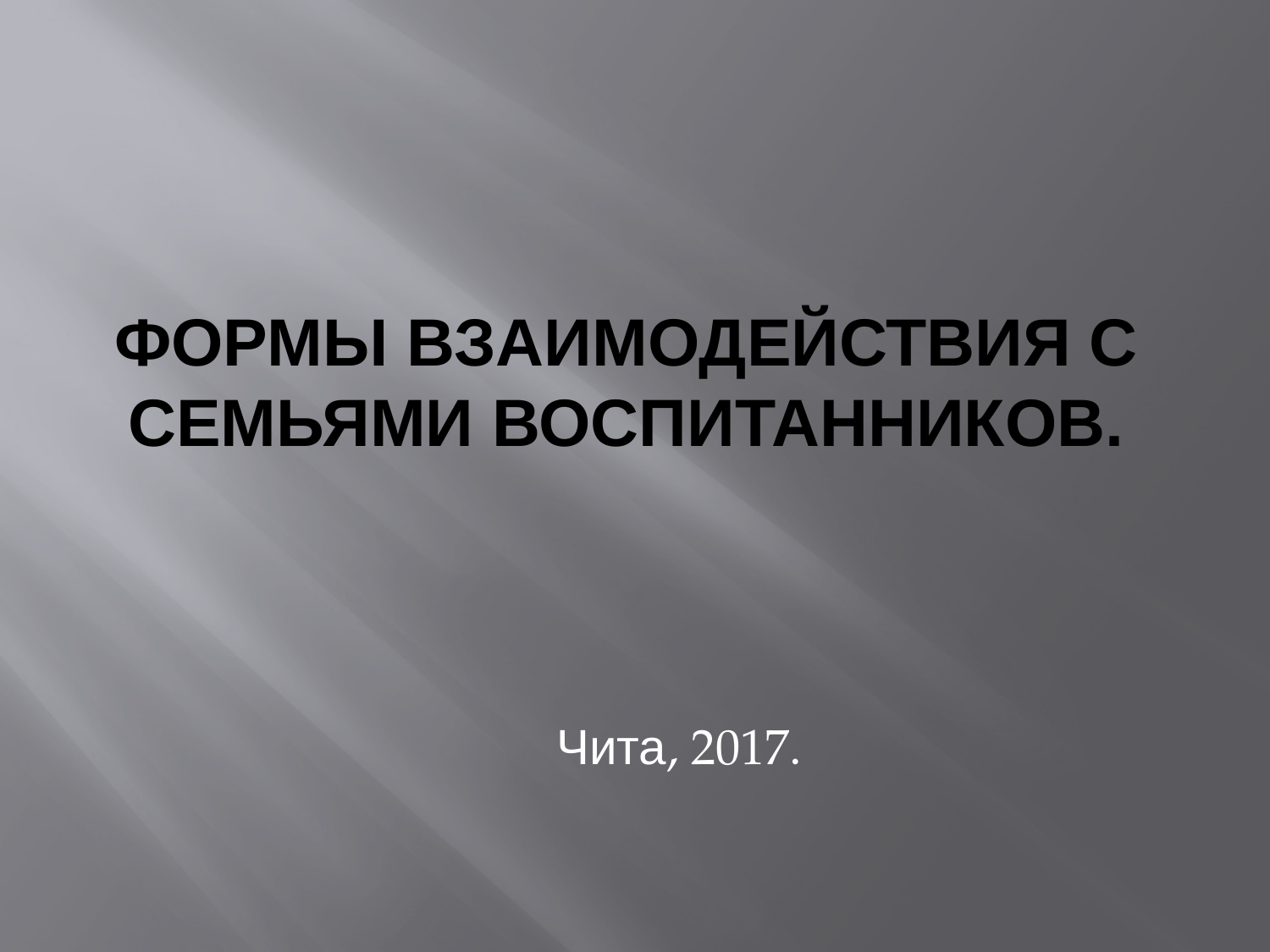

# Формы взаимодействия с семьями воспитанников.
Чита, 2017.